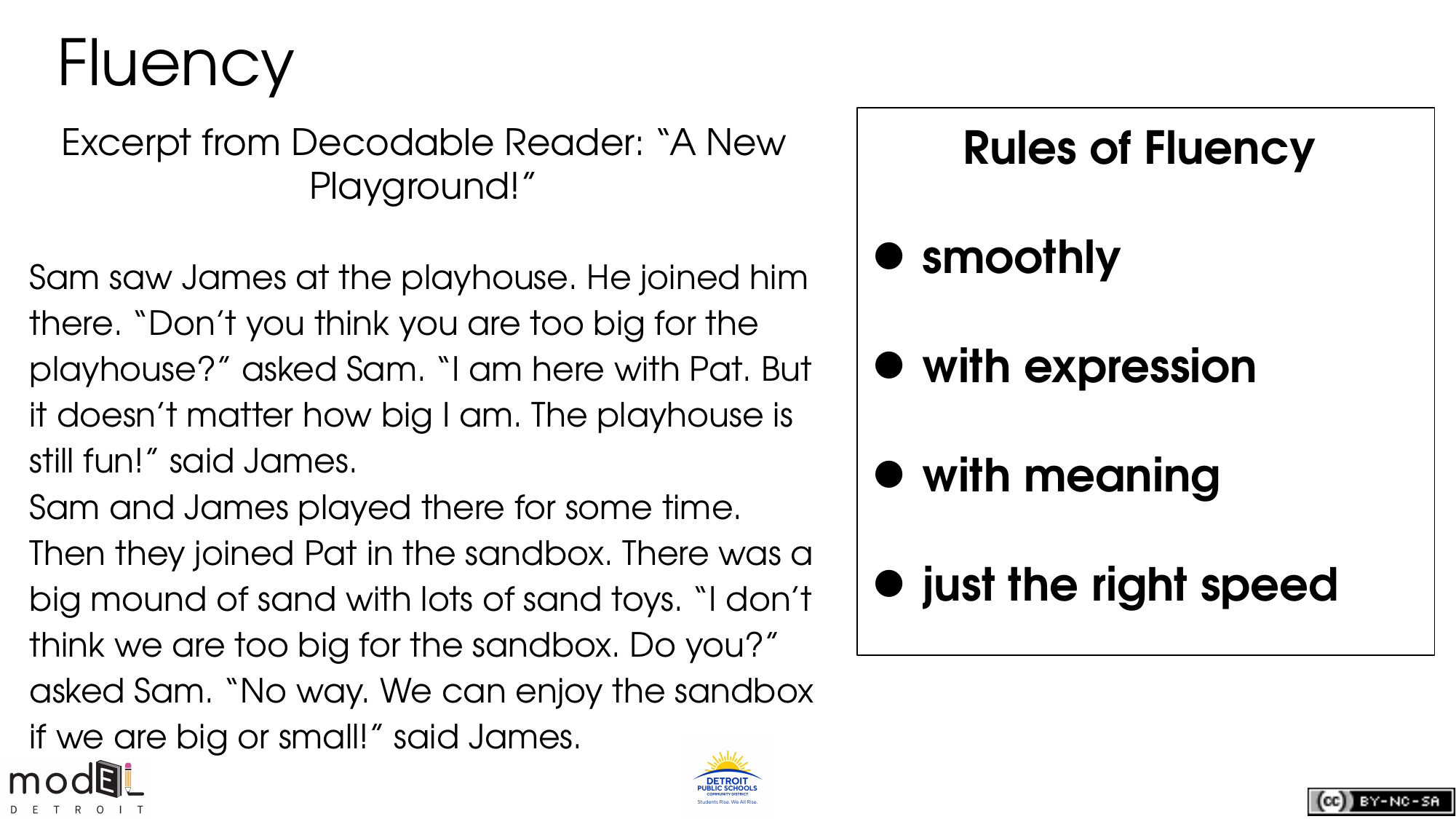

Fluency
Excerpt from Decodable Reader: “A New Playground!”

Sam saw James at the playhouse. He joined him there. “Don’t you think you are too big for the playhouse?” asked Sam. “I am here with Pat. But it doesn’t matter how big I am. The playhouse is still fun!” said James.
Sam and James played there for some time. Then they joined Pat in the sandbox. There was a big mound of sand with lots of sand toys. “I don’t think we are too big for the sandbox. Do you?” asked Sam. “No way. We can enjoy the sandbox if we are big or small!” said James.

Rules of Fluency

smoothly

with expression

with meaning

just the right speed